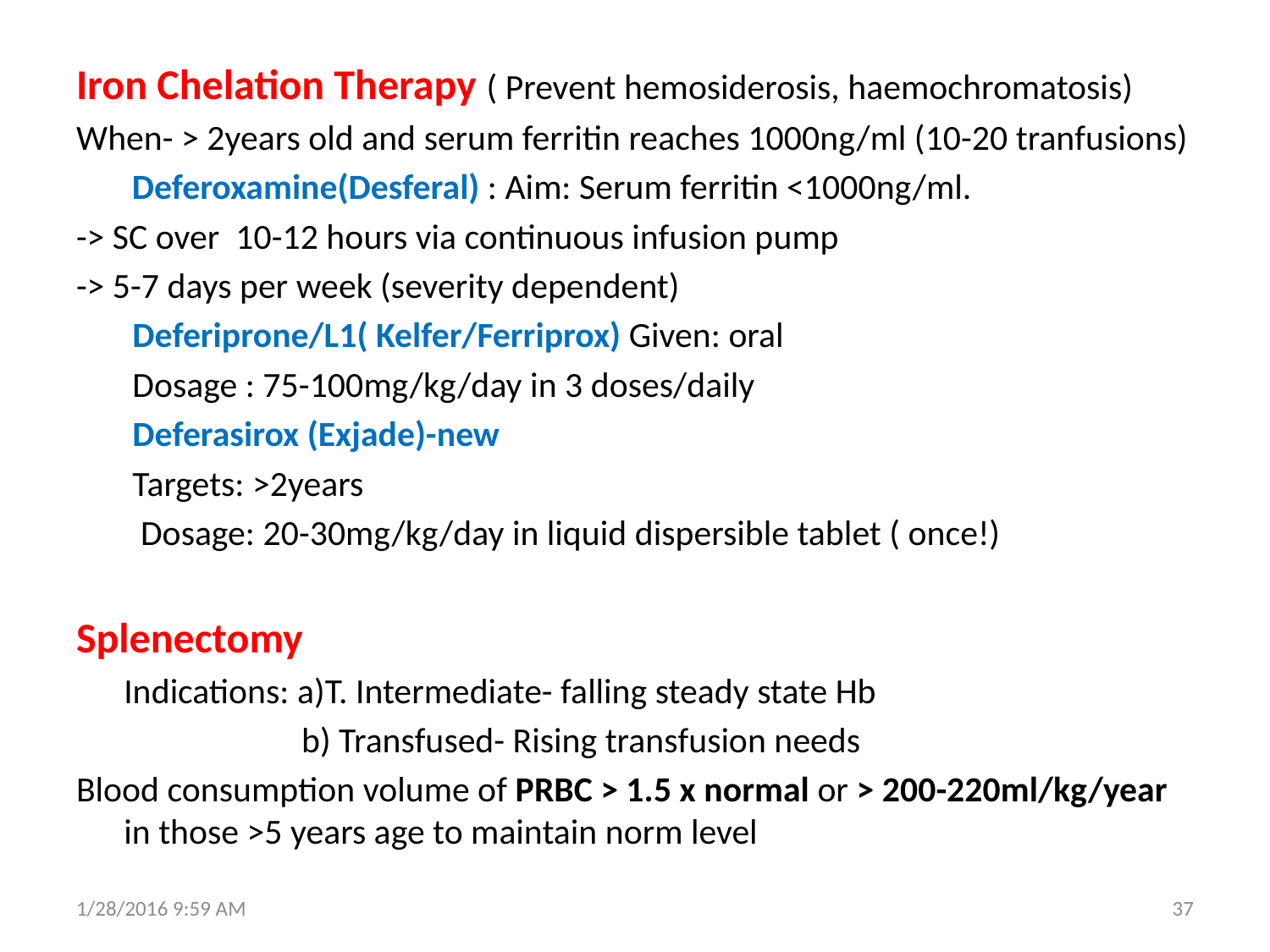

Iron Chelation Therapy ( Prevent hemosiderosis, haemochromatosis)
When- > 2years old and serum ferritin reaches 1000ng/ml (10-20 tranfusions)
	 Deferoxamine(Desferal) : Aim: Serum ferritin <1000ng/ml.
-> SC over  10-12 hours via continuous infusion pump
-> 5-7 days per week (severity dependent)
       Deferiprone/L1( Kelfer/Ferriprox) Given: oral
       Dosage : 75-100mg/kg/day in 3 doses/daily
       Deferasirox (Exjade)-new
       Targets: >2years
        Dosage: 20-30mg/kg/day in liquid dispersible tablet ( once!)

Splenectomy
	Indications: a)T. Intermediate- falling steady state Hb
                            b) Transfused- Rising transfusion needs
Blood consumption volume of PRBC > 1.5 x normal or > 200-220ml/kg/year in those >5 years age to maintain norm level

1/28/2016 9:59 AM
37